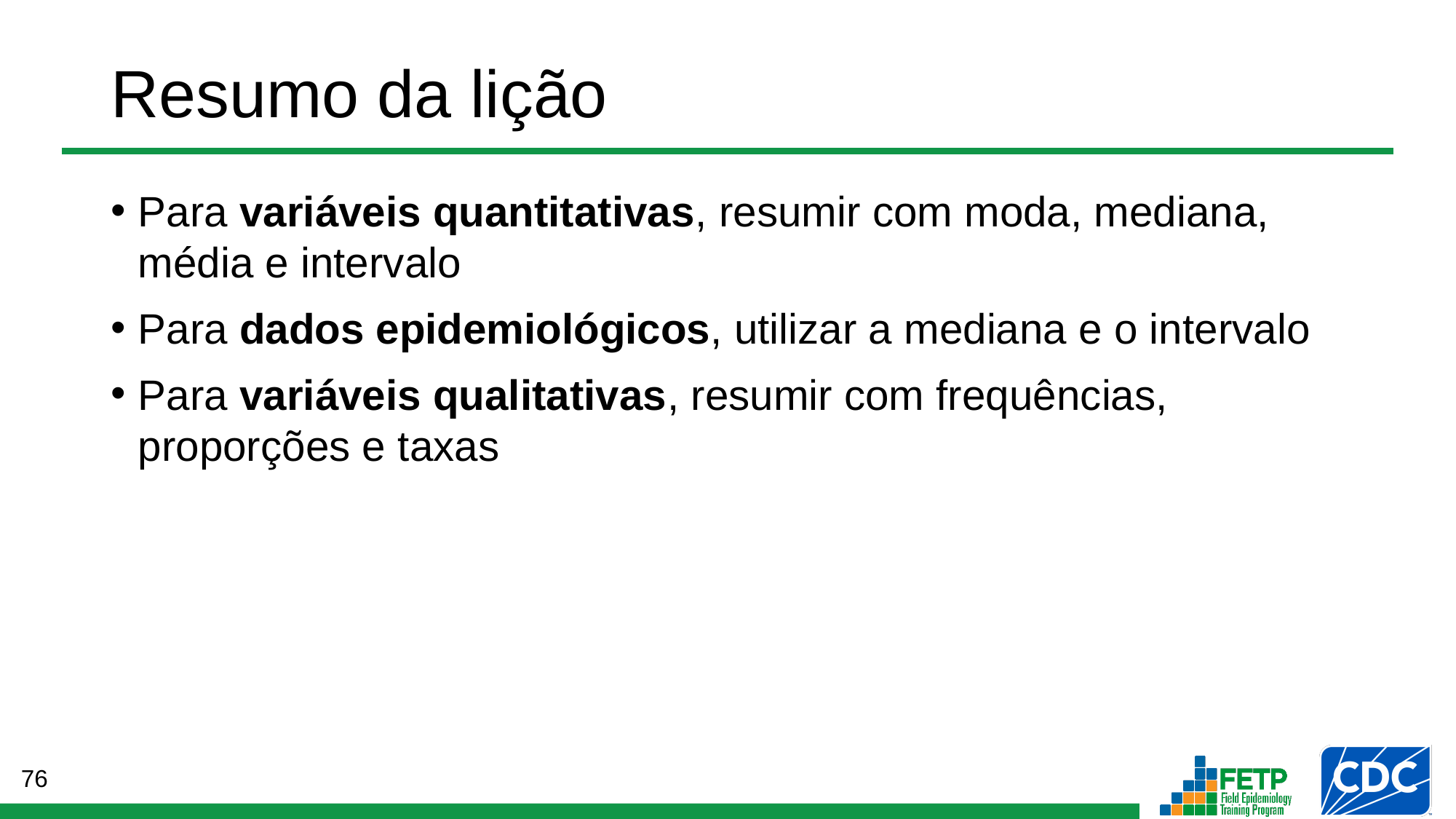

# Resumo da lição
Para variáveis quantitativas, resumir com moda, mediana, média e intervalo
Para dados epidemiológicos, utilizar a mediana e o intervalo
Para variáveis qualitativas, resumir com frequências, proporções e taxas